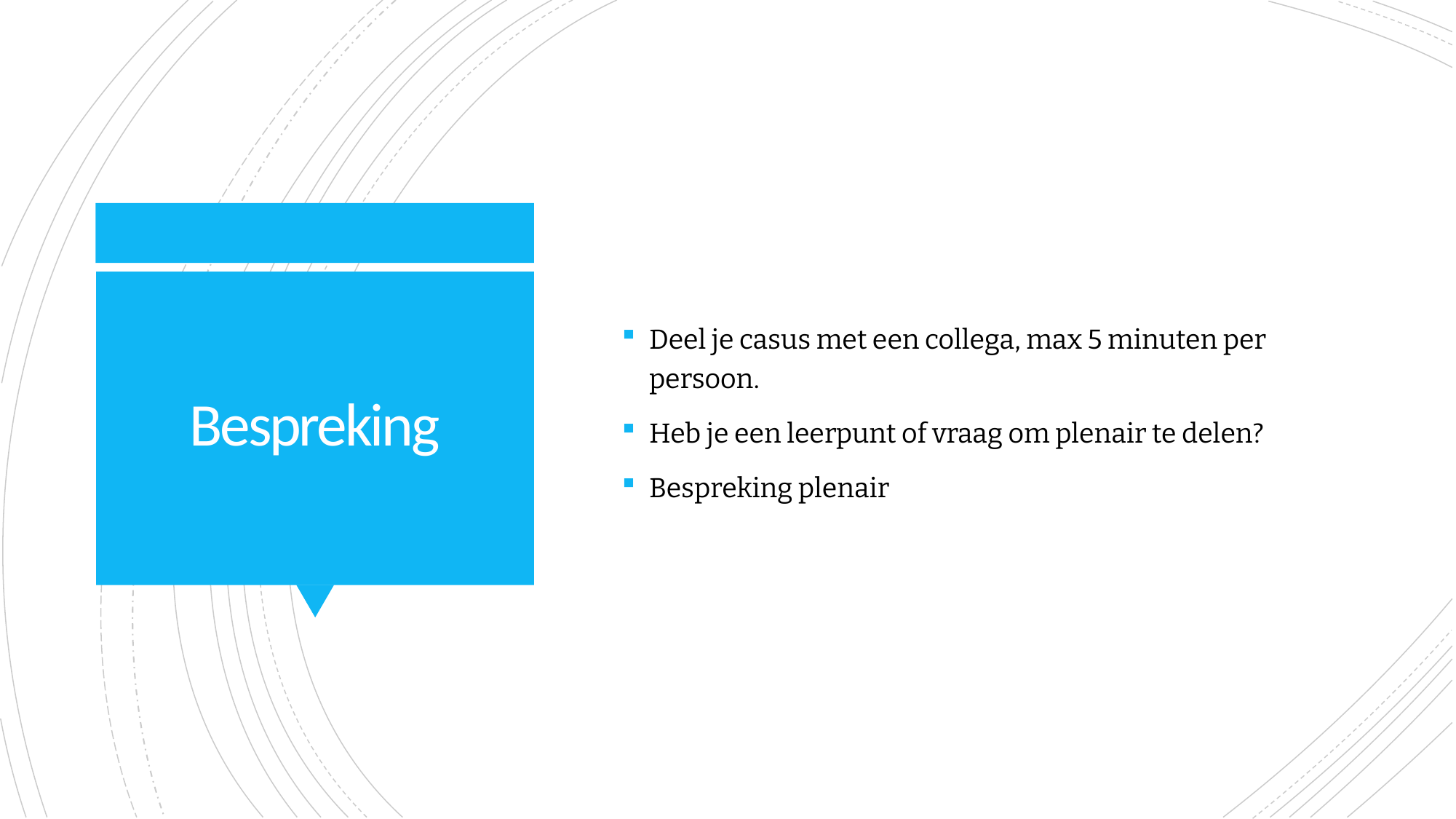

Deel je casus met een collega, max 5 minuten per persoon.
Heb je een leerpunt of vraag om plenair te delen?
Bespreking plenair
# Bespreking